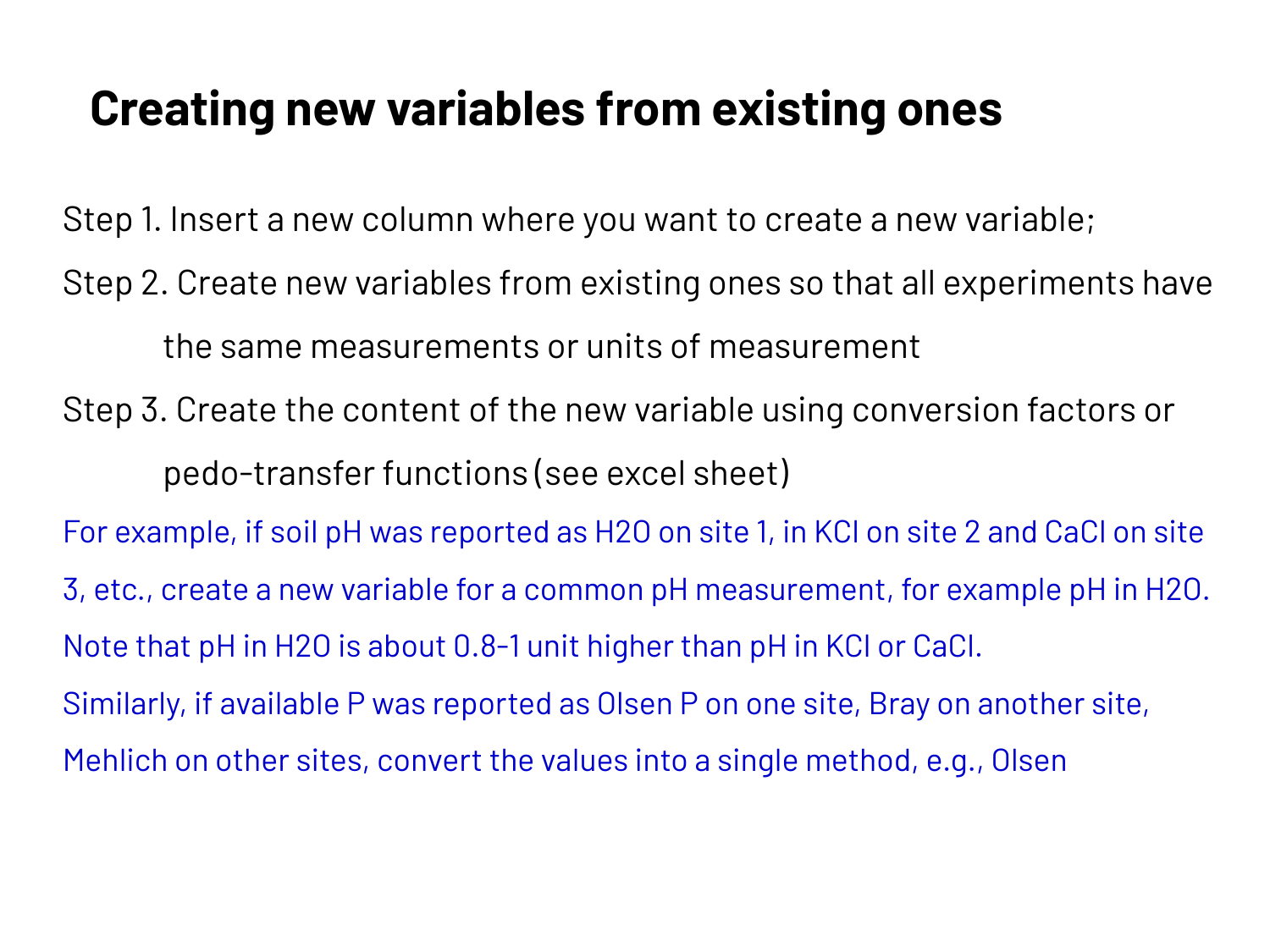

Creating new variables from existing ones
Step 1. Insert a new column where you want to create a new variable;
Step 2. Create new variables from existing ones so that all experiments have the same measurements or units of measurement
Step 3. Create the content of the new variable using conversion factors or pedo-transfer functions (see excel sheet)
For example, if soil pH was reported as H2O on site 1, in KCl on site 2 and CaCl on site 3, etc., create a new variable for a common pH measurement, for example pH in H2O. Note that pH in H2O is about 0.8-1 unit higher than pH in KCl or CaCl.
Similarly, if available P was reported as Olsen P on one site, Bray on another site, Mehlich on other sites, convert the values into a single method, e.g., Olsen